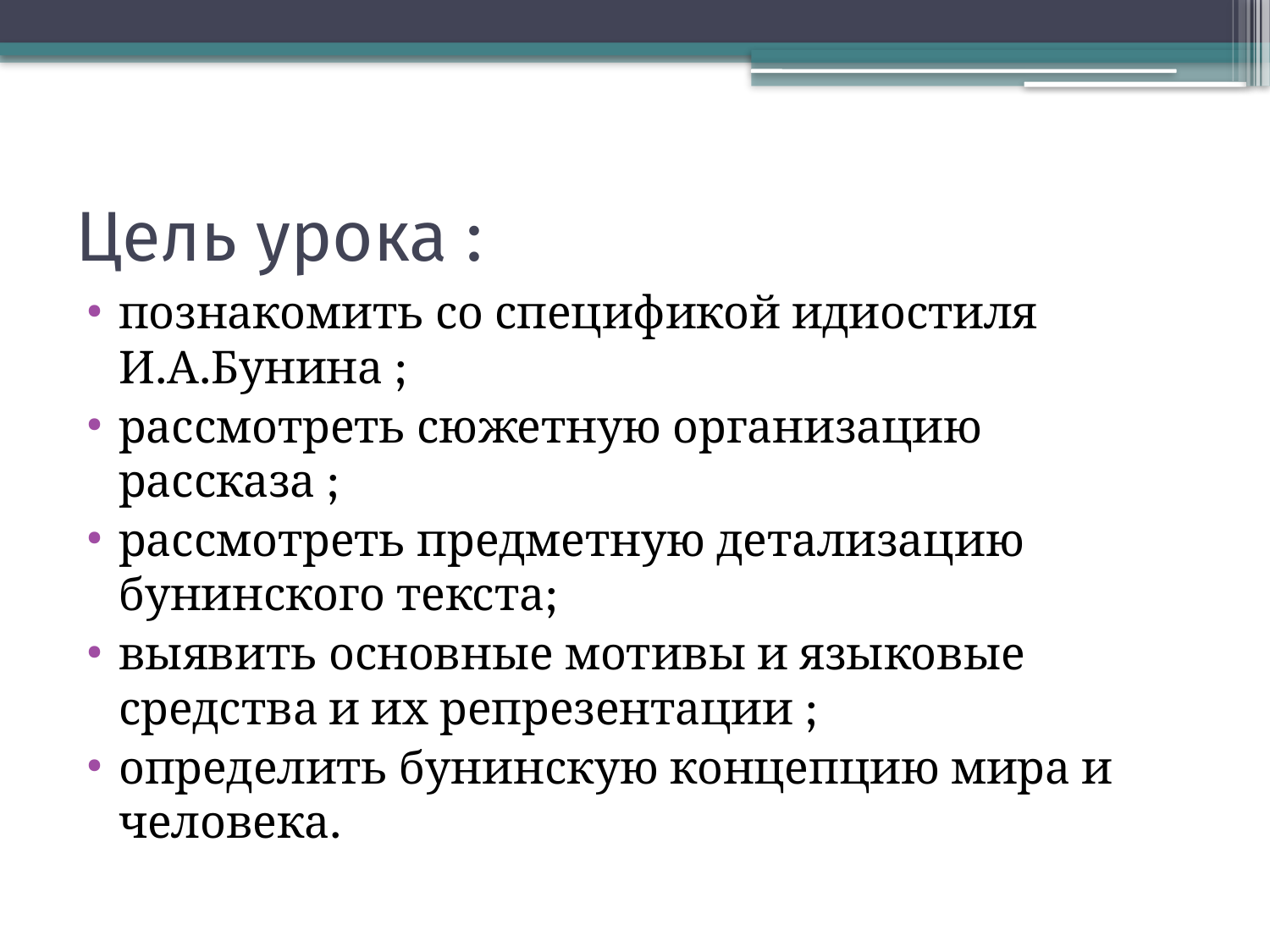

# Цель урока :
познакомить со спецификой идиостиля И.А.Бунина ;
рассмотреть сюжетную организацию рассказа ;
рассмотреть предметную детализацию бунинского текста;
выявить основные мотивы и языковые средства и их репрезентации ;
определить бунинскую концепцию мира и человека.